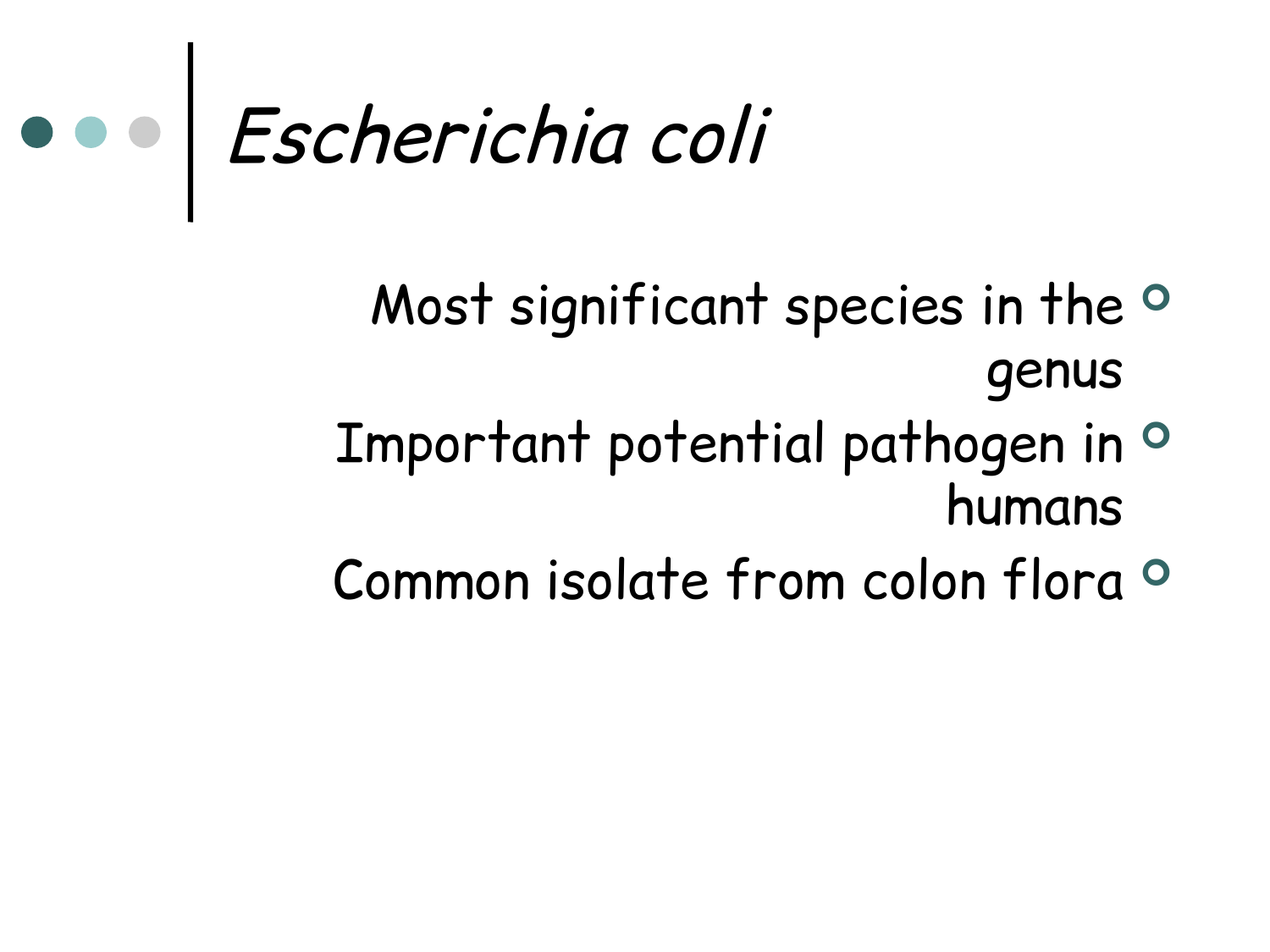

# Escherichia coli
Most significant species in the genus
Important potential pathogen in humans
Common isolate from colon flora